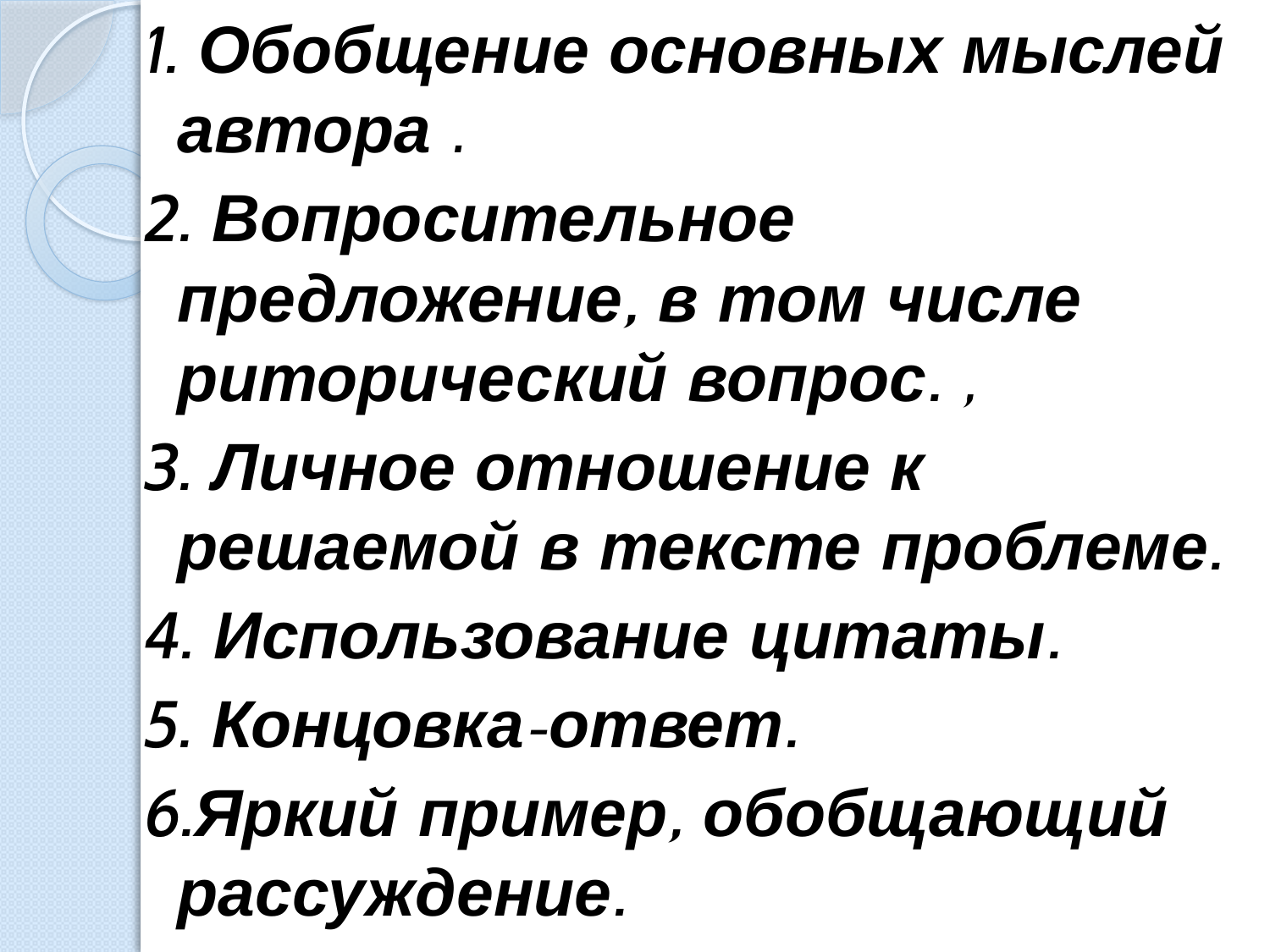

1. Обобщение основных мыслей автора .
2. Вопросительное предложение, в том числе риторический вопрос. ,
3. Личное отношение к решаемой в тексте проблеме.
4. Использование цитаты.
5. Концовка-ответ.
6.Яркий пример, обобщающий рассуждение.

#